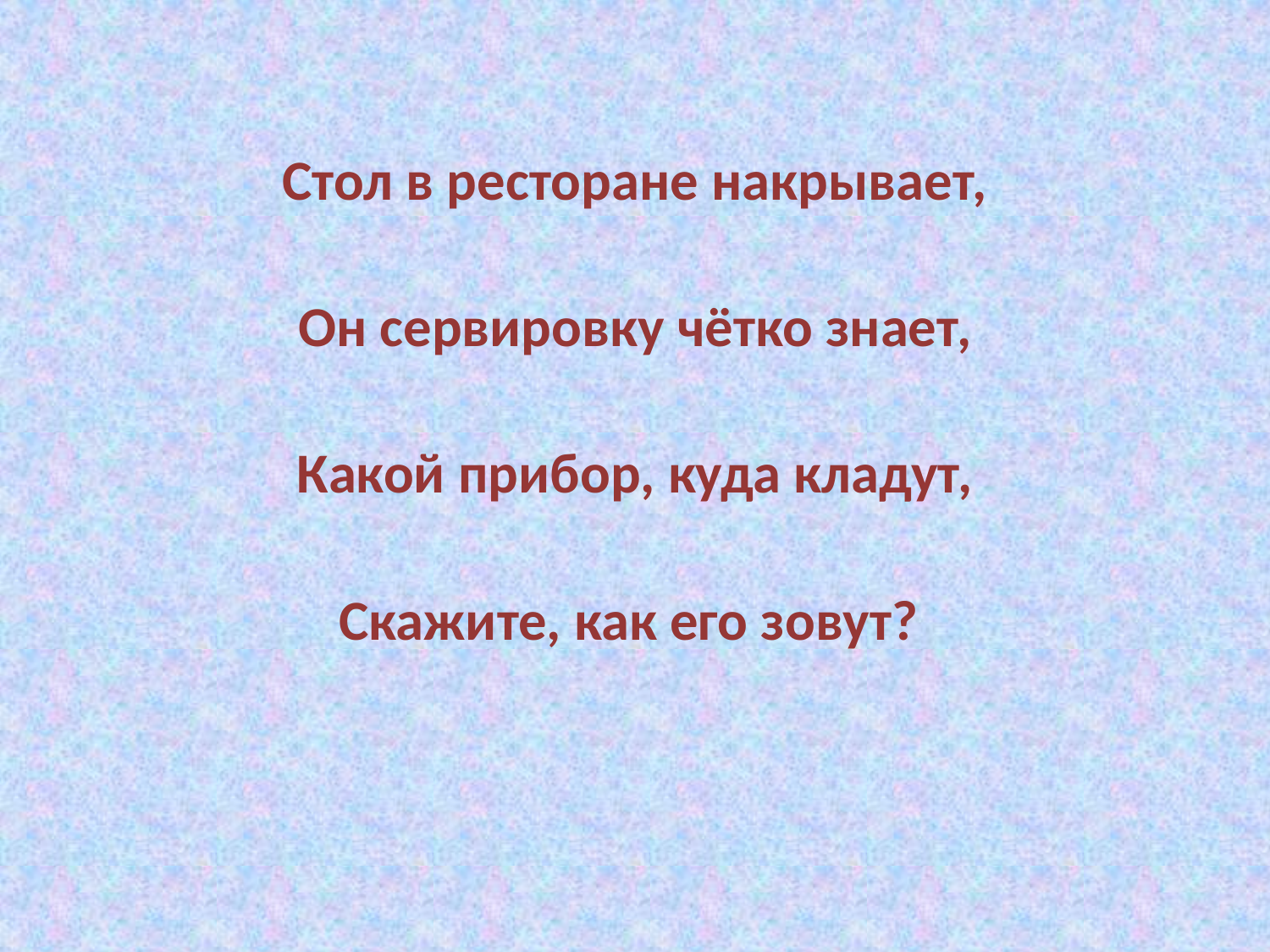

Стол в ресторане накрывает,
Он сервировку чётко знает,
Какой прибор, куда кладут,
Скажите, как его зовут?